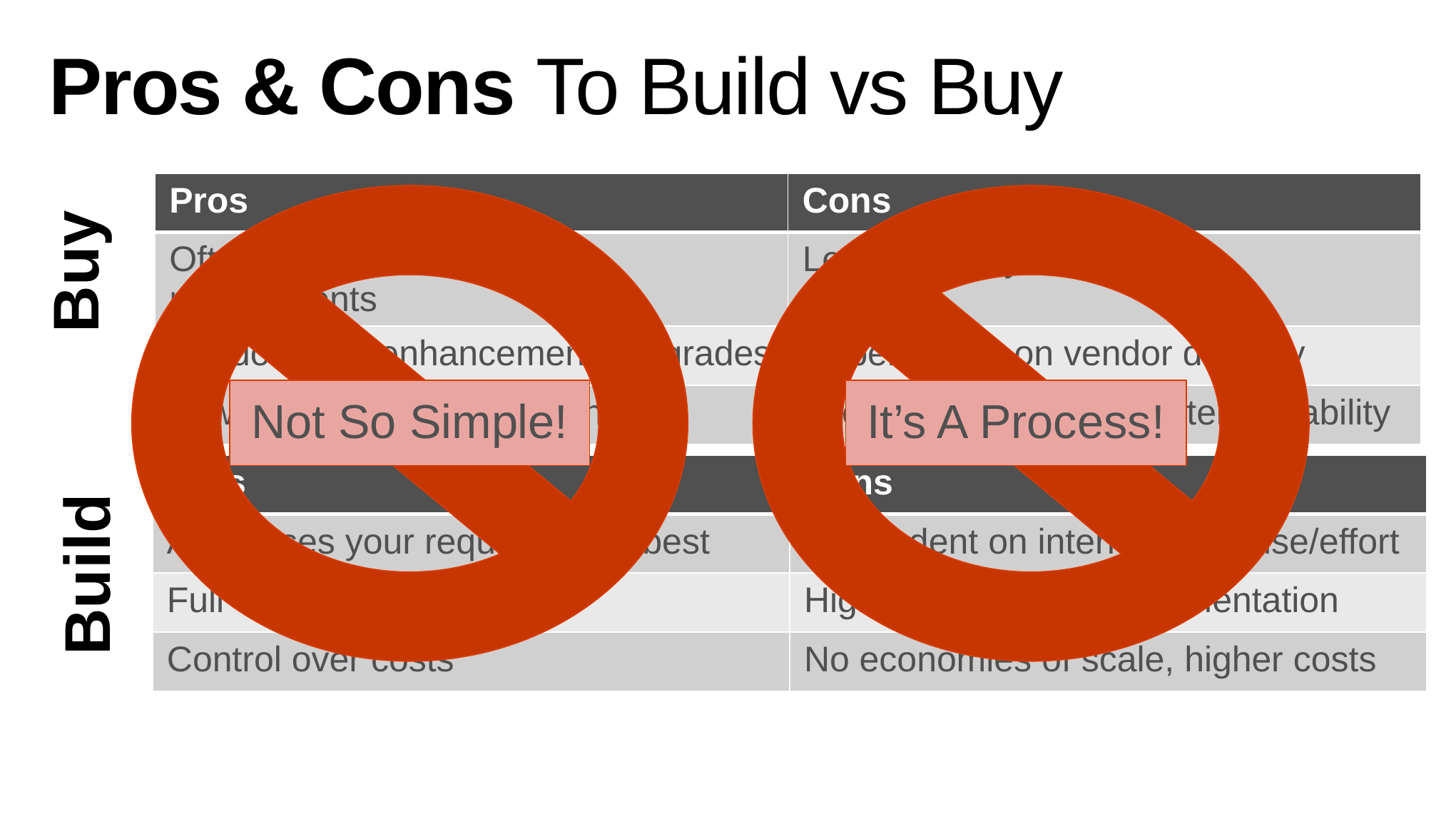

# Pros & Cons To Build vs Buy
| Pros | Cons |
| --- | --- |
| Often covers most of the requirements | Less flexibility and control |
| Vendor does enhancements/upgrades | Dependence on vendor delivery |
| Lower total cost of ownership | Locked in on cost and interoperability |

Buy
Not So Simple!
It’s A Process!
| Pros | Cons |
| --- | --- |
| Addresses your requirements best | Dependent on internal expertise/effort |
| Full control and flexibility | Higher risk of poor documentation |
| Control over costs | No economies of scale, higher costs |
Build